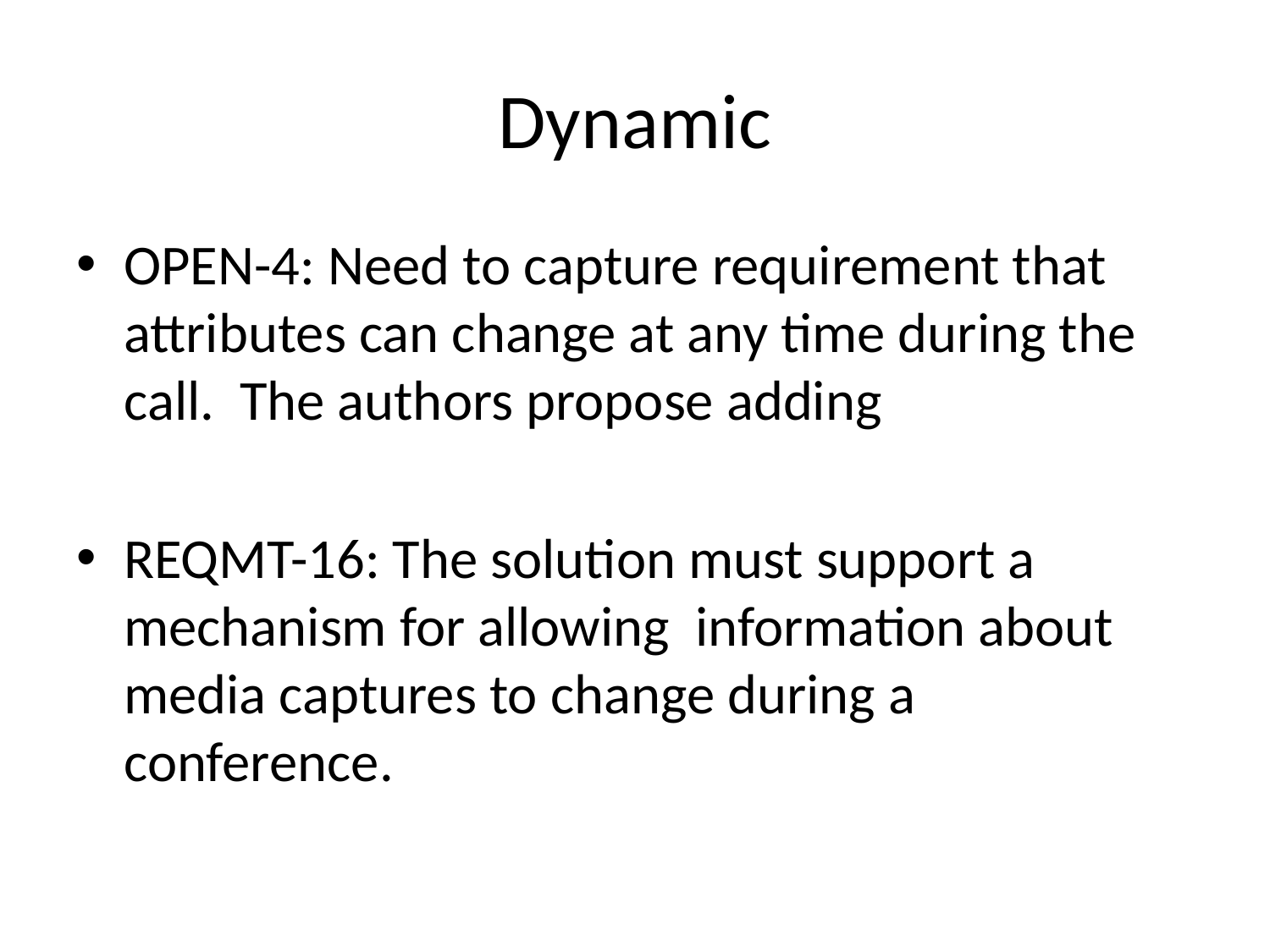

# Dynamic
OPEN-4: Need to capture requirement that attributes can change at any time during the call.  The authors propose adding

REQMT-16: The solution must support a mechanism for allowing  information about media captures to change during a conference.